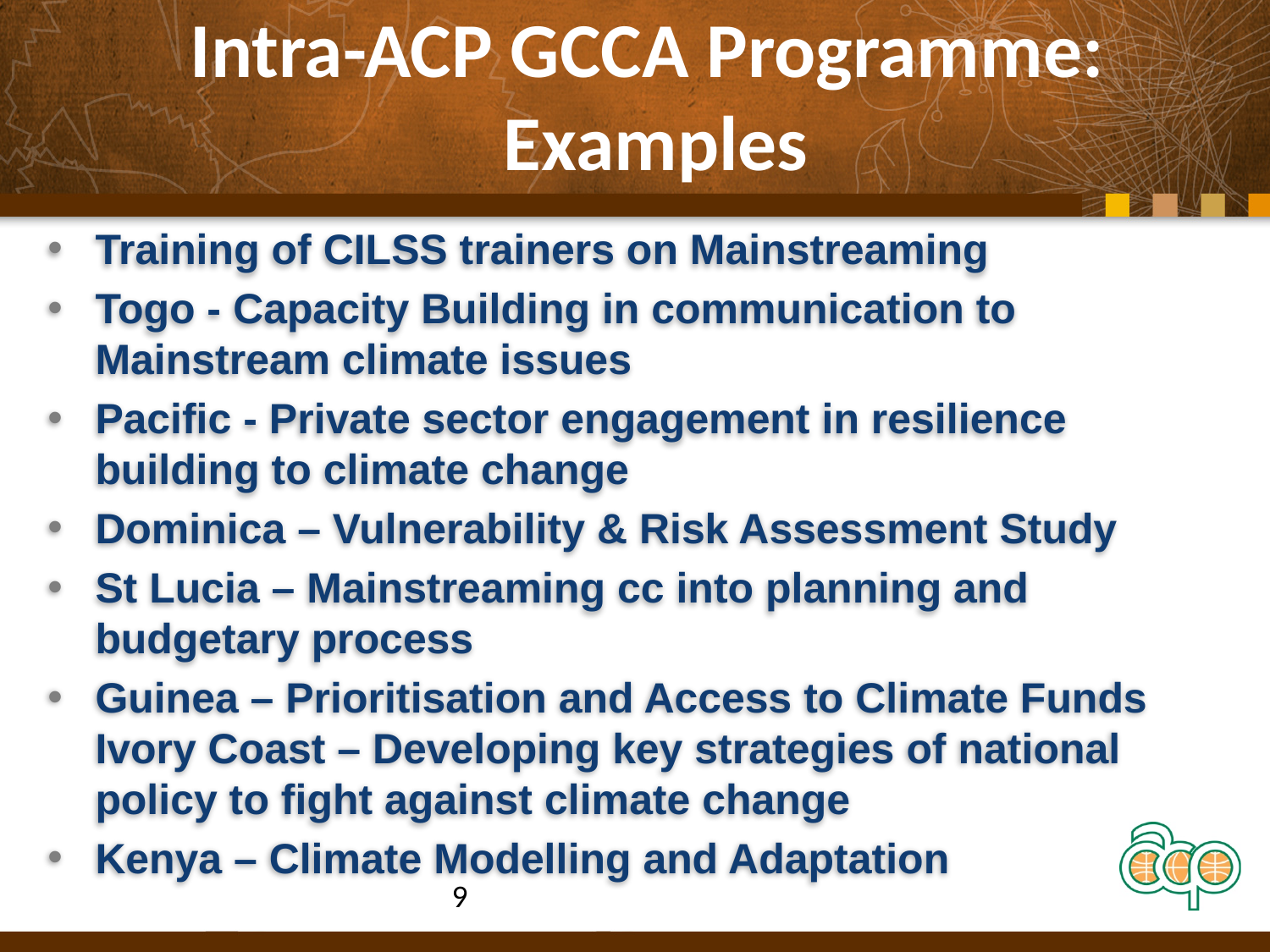

# Intra-ACP GCCA Programme: Examples
Training of CILSS trainers on Mainstreaming
Togo - Capacity Building in communication to Mainstream climate issues
Pacific - Private sector engagement in resilience building to climate change
Dominica – Vulnerability & Risk Assessment Study
St Lucia – Mainstreaming cc into planning and budgetary process
Guinea – Prioritisation and Access to Climate Funds
Ivory Coast – Developing key strategies of national policy to fight against climate change
Kenya – Climate Modelling and Adaptation

More on http://www.gcca.eu/intra-acp/climate-support-facility
9